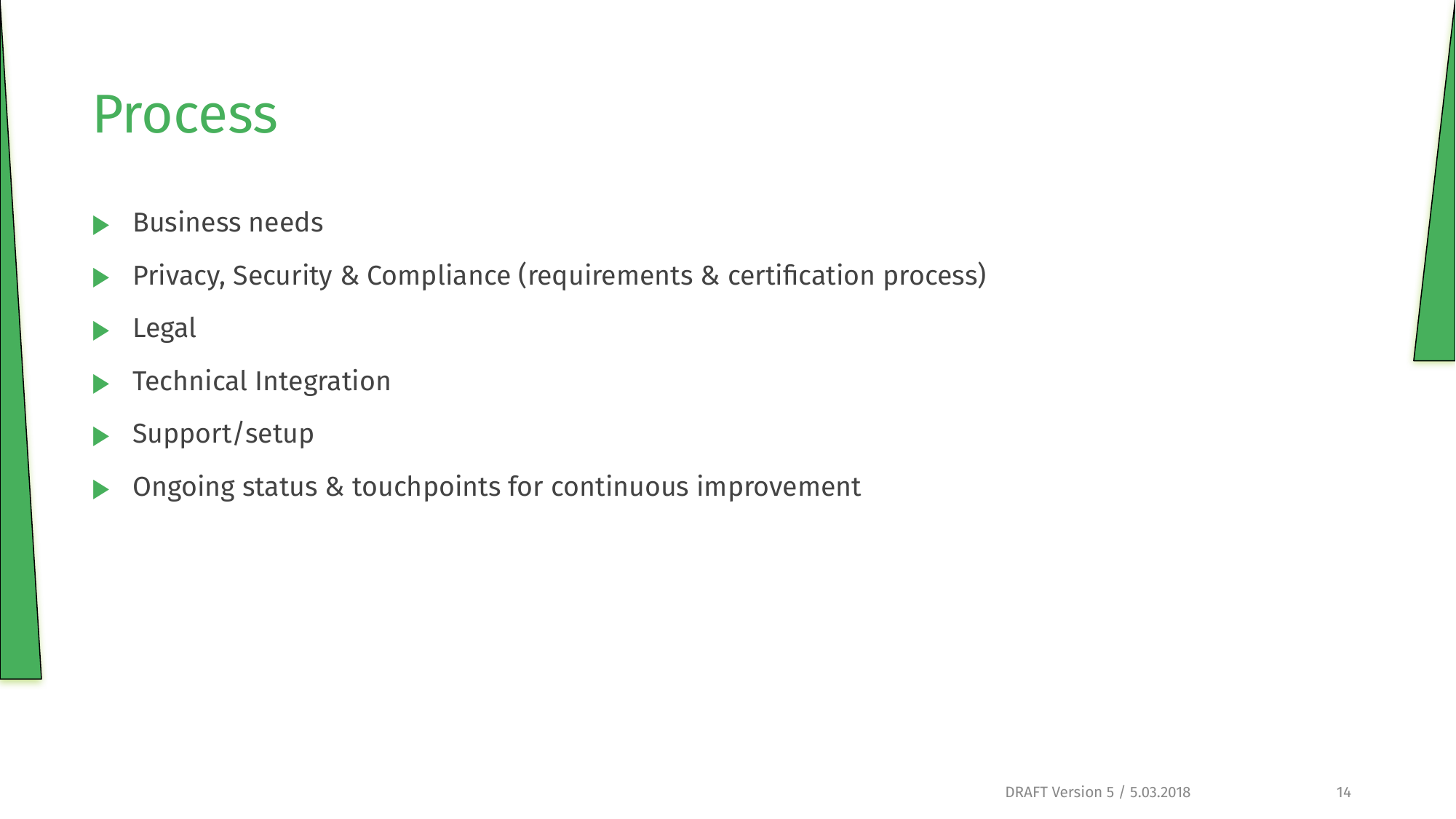

Process
Business needs
Privacy, Security & Compliance (requirements & certification process)
Legal
Technical Integration
Support/setup
Ongoing status & touchpoints for continuous improvement
									   DRAFT Version 5 / 5.03.2018 		    14